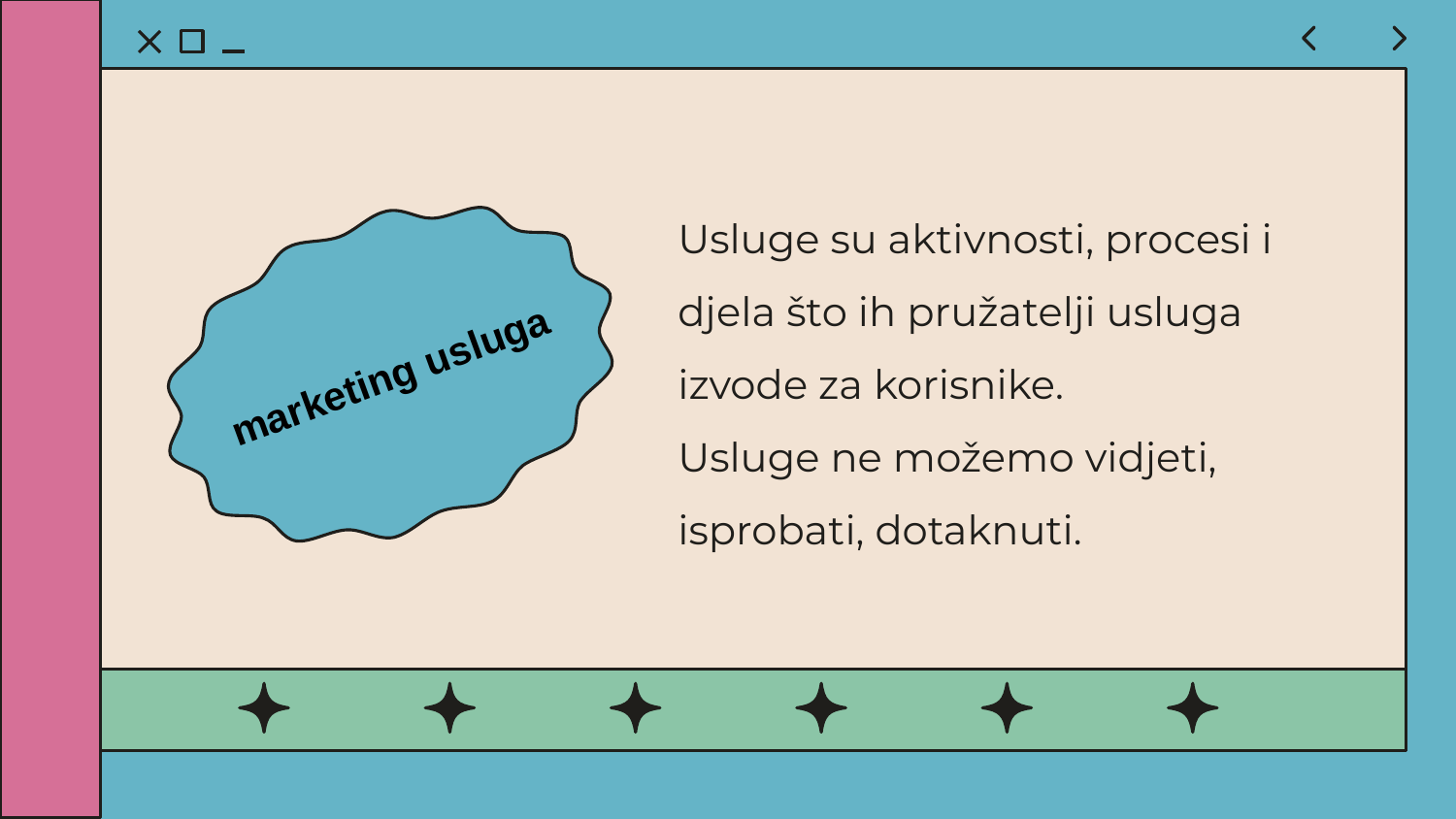

marketing usluga
Usluge su aktivnosti, procesi i djela što ih pružatelji usluga izvode za korisnike.
Usluge ne možemo vidjeti, isprobati, dotaknuti.